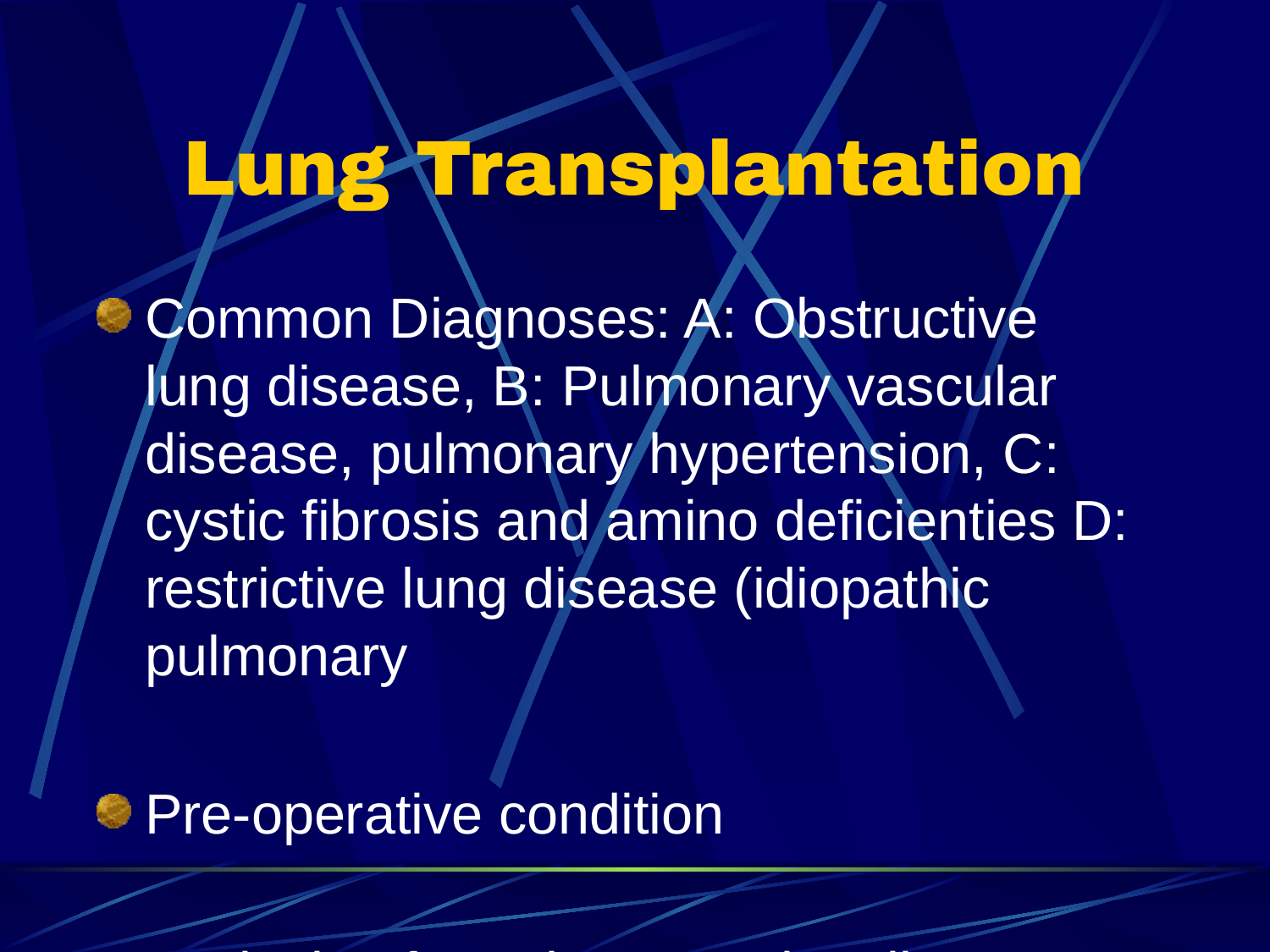

# Lung Transplantation
Common Diagnoses: A: Obstructive lung disease, B: Pulmonary vascular disease, pulmonary hypertension, C: cystic fibrosis and amino deficienties D: restrictive lung disease (idiopathic pulmonary

Pre-operative condition

Exclusion from the transplant list same as heart transplant